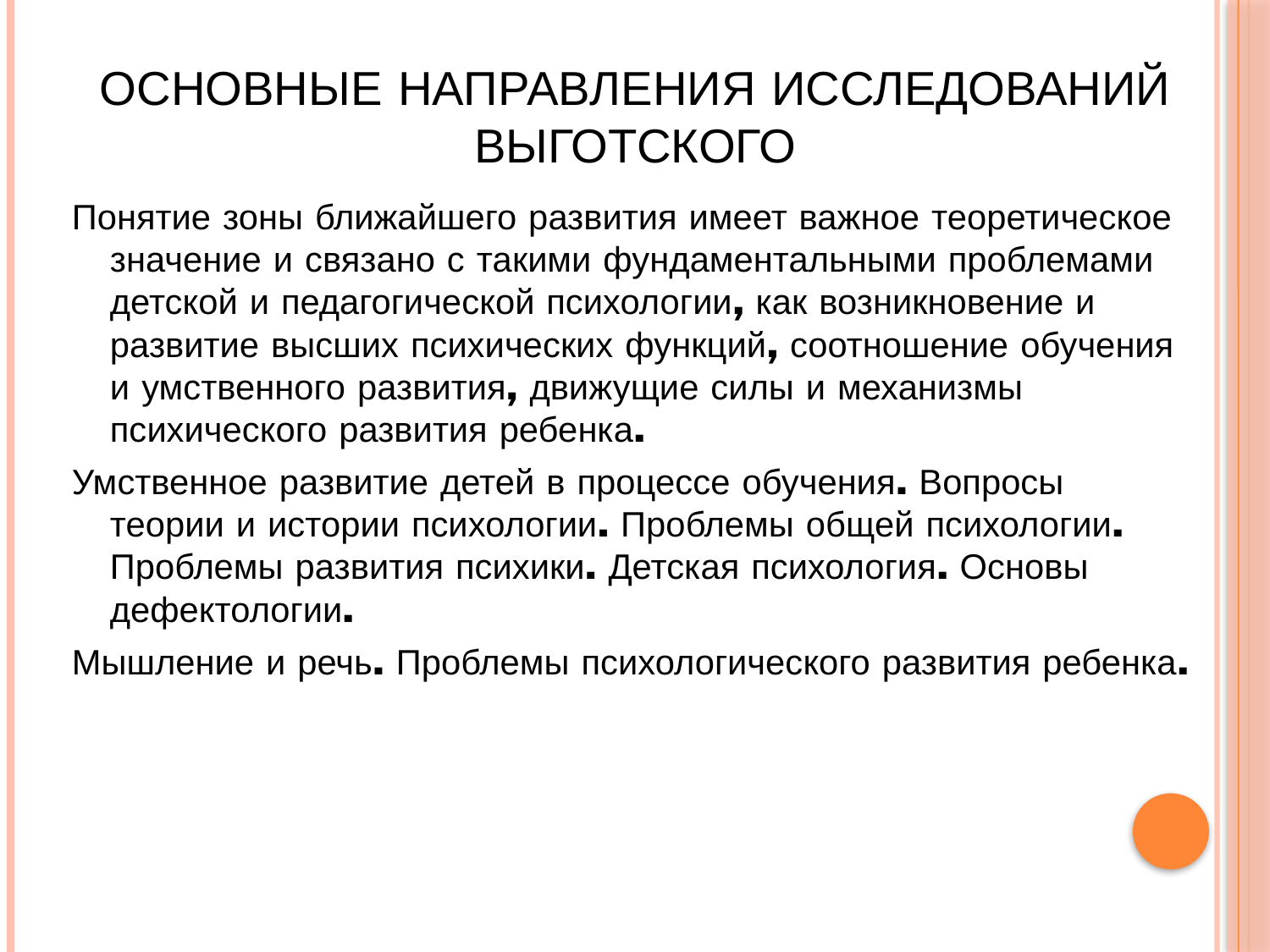

# Основные направления исследований Выготского
Понятие зоны ближайшего развития имеет важное теоретическое значение и связано с такими фундаментальными проблемами детской и педагогической психологии, как возникновение и развитие высших психических функций, соотношение обучения и умственного развития, движущие силы и механизмы психического развития ребенка.
Умственное развитие детей в процессе обучения. Вопросы теории и истории психологии. Проблемы общей психологии. Проблемы развития психики. Детская психология. Основы дефектологии.
Мышление и речь. Проблемы психологического развития ребенка.